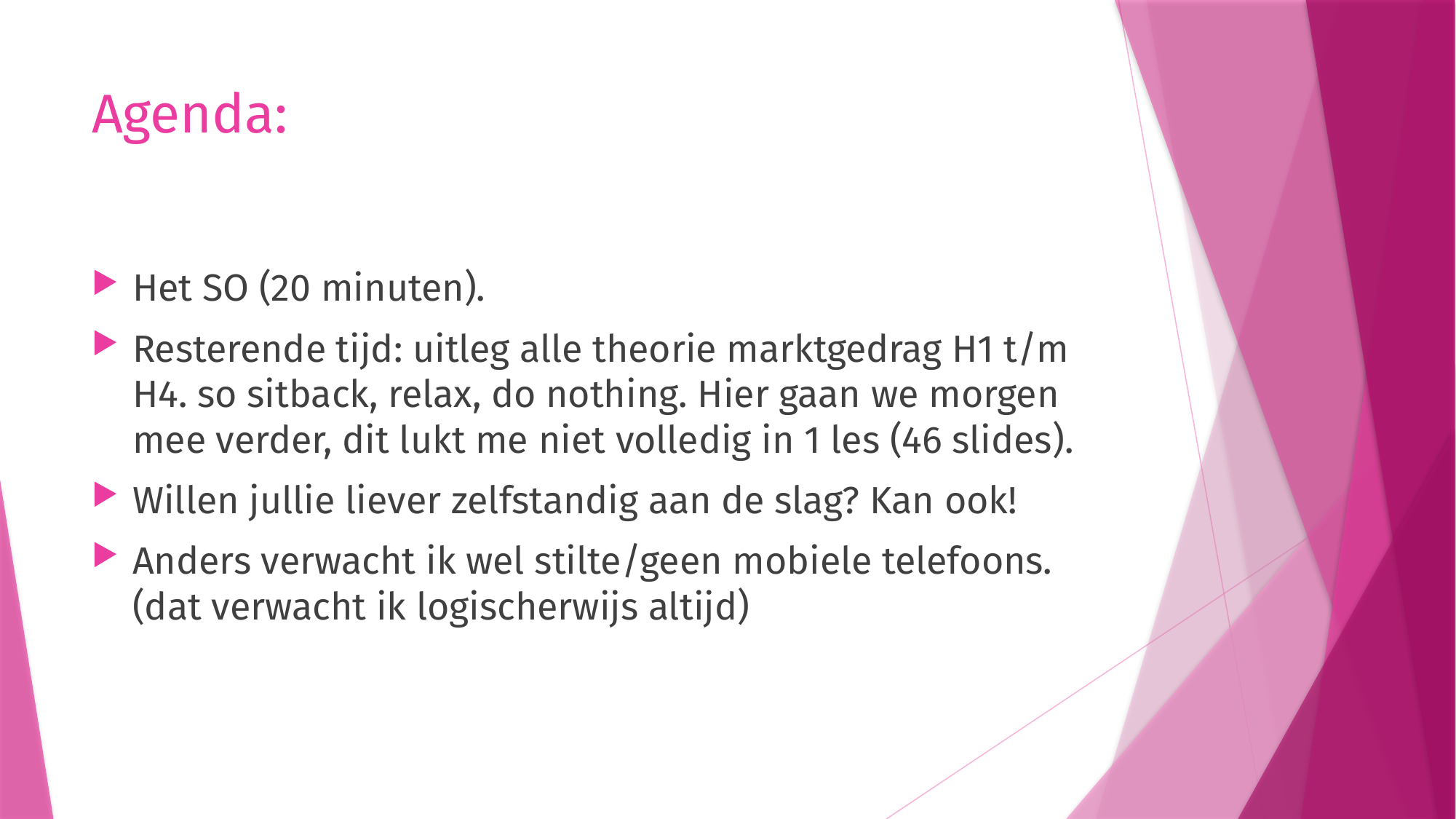

# Agenda:
Het SO (20 minuten).
Resterende tijd: uitleg alle theorie marktgedrag H1 t/m H4. so sitback, relax, do nothing. Hier gaan we morgen mee verder, dit lukt me niet volledig in 1 les (46 slides).
Willen jullie liever zelfstandig aan de slag? Kan ook!
Anders verwacht ik wel stilte/geen mobiele telefoons. (dat verwacht ik logischerwijs altijd)